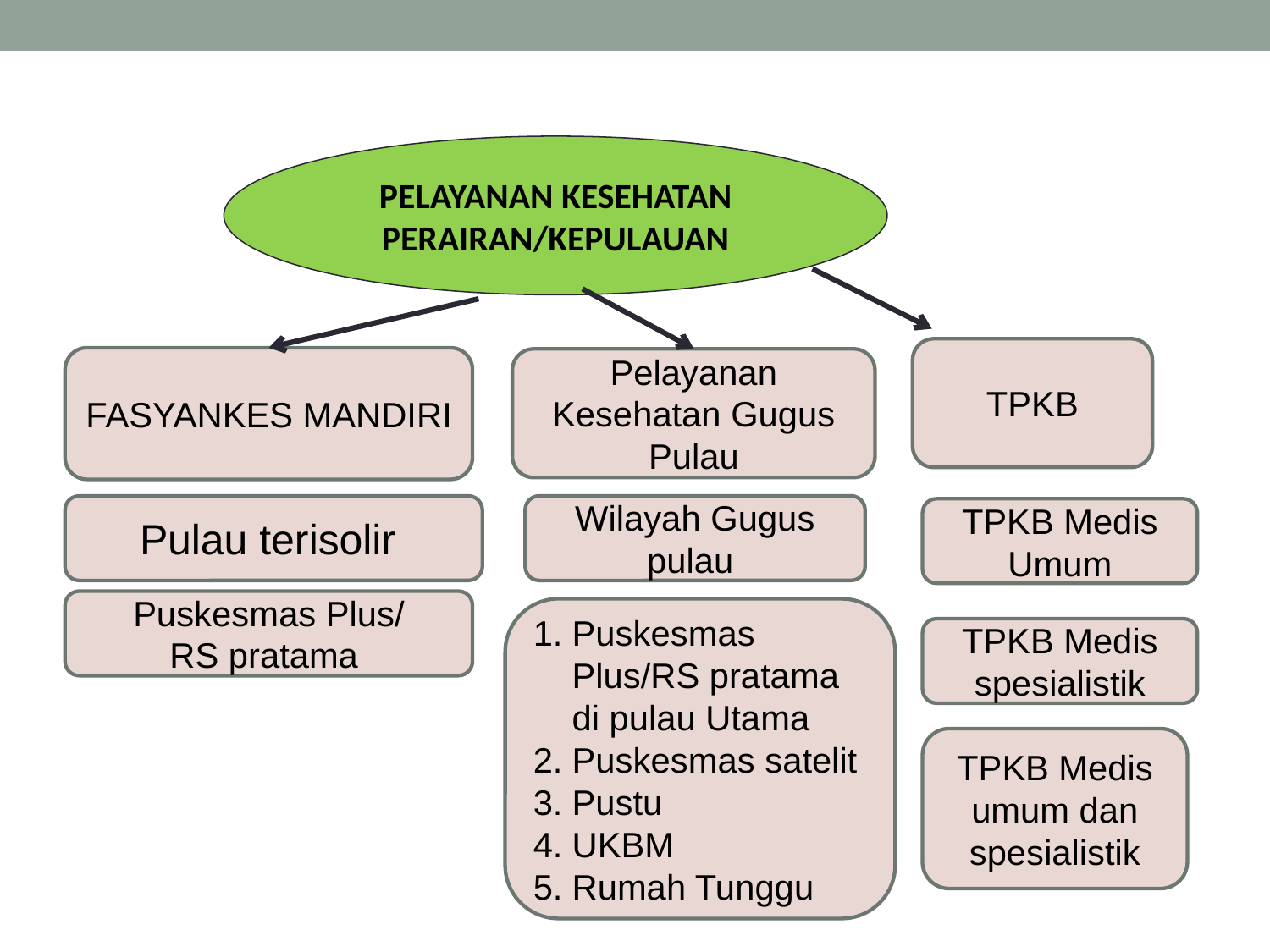

PELAYANAN KESEHATAN
PERAIRAN/KEPULAUAN
FASYANKES MANDIRI
Pelayanan Kesehatan Gugus Pulau
TPKB
Pulau terisolir
Wilayah Gugus pulau
TPKB Medis Umum
Puskesmas Plus/
RS pratama
Puskesmas Plus/RS pratama di pulau Utama
Puskesmas satelit
Pustu
UKBM
Rumah Tunggu
TPKB Medis spesialistik
TPKB Medis umum dan spesialistik